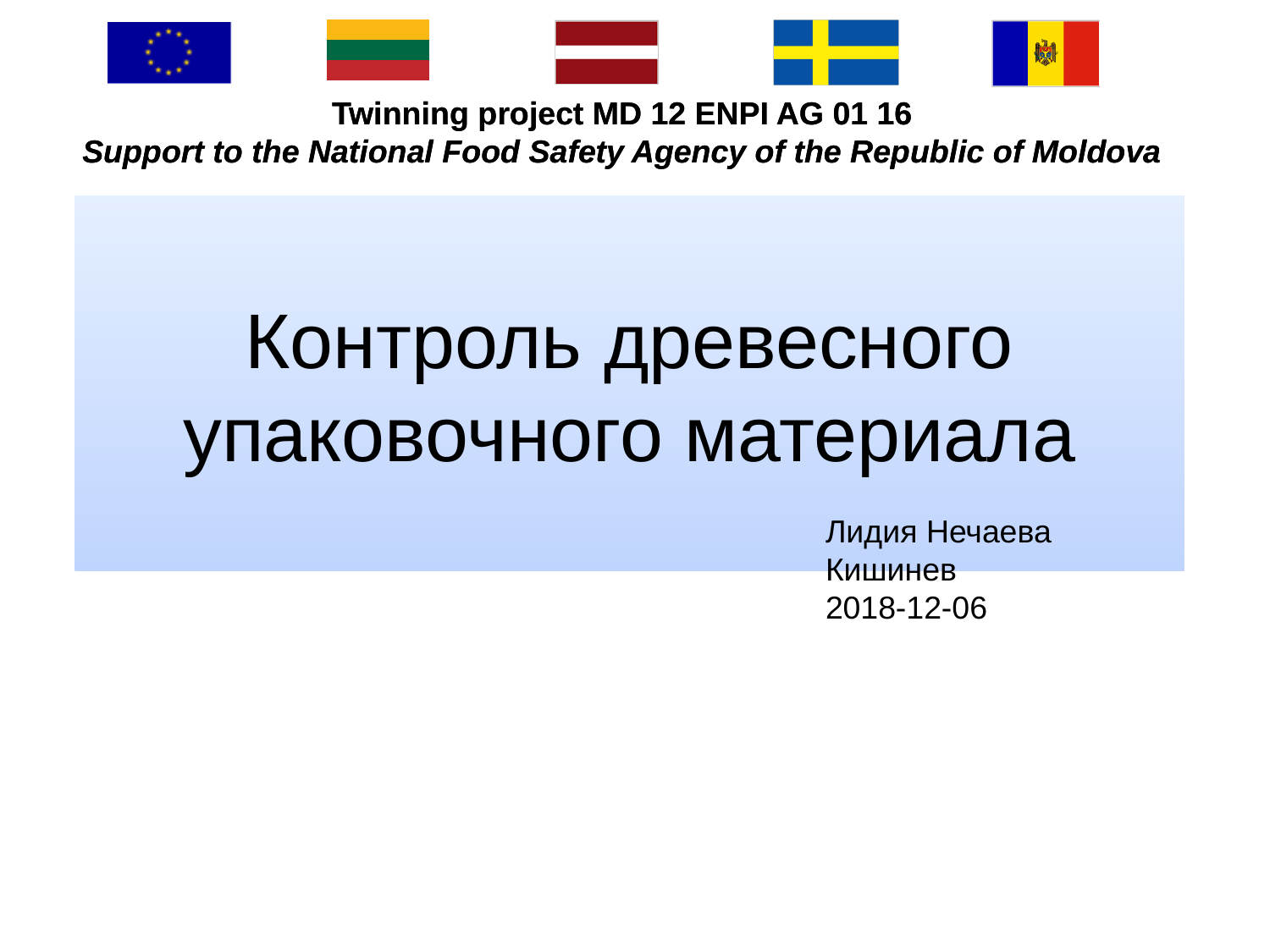

#

Контроль древесного упаковочного материала
						Лидия Нечаева
						Кишинев
						2018-12-06